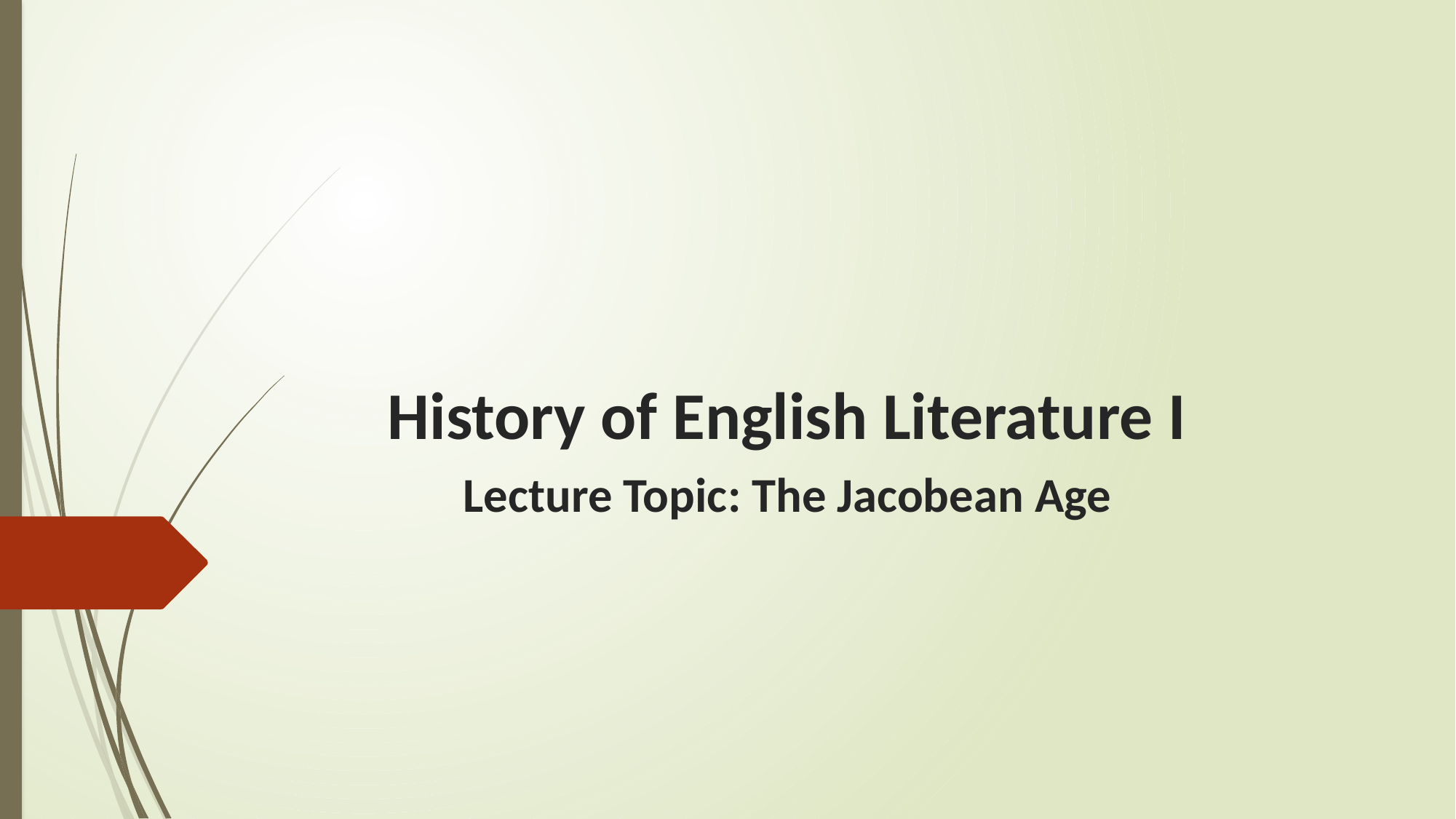

# History of English Literature I
Lecture Topic: The Jacobean Age